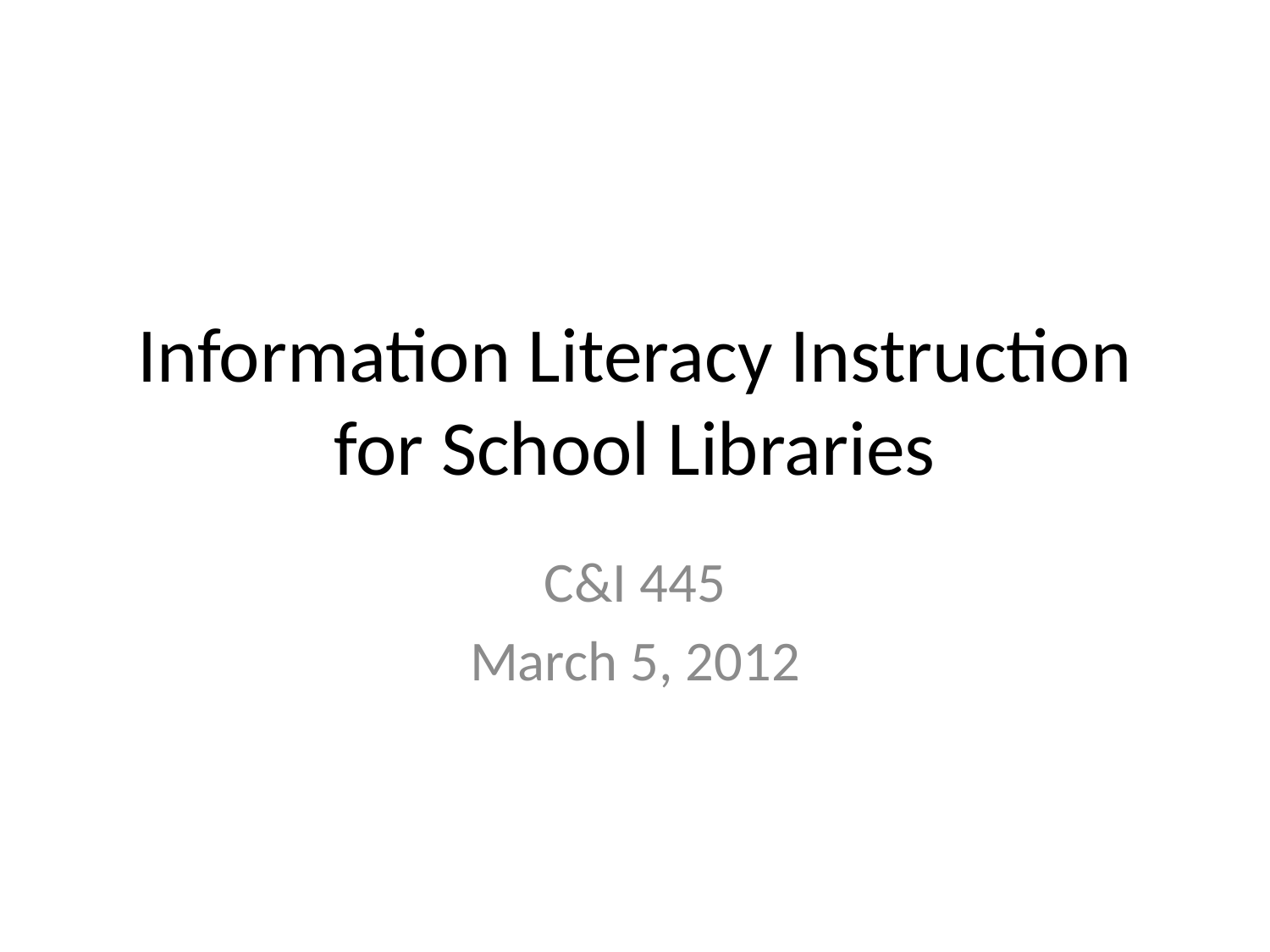

# Information Literacy Instruction for School Libraries
C&I 445
March 5, 2012